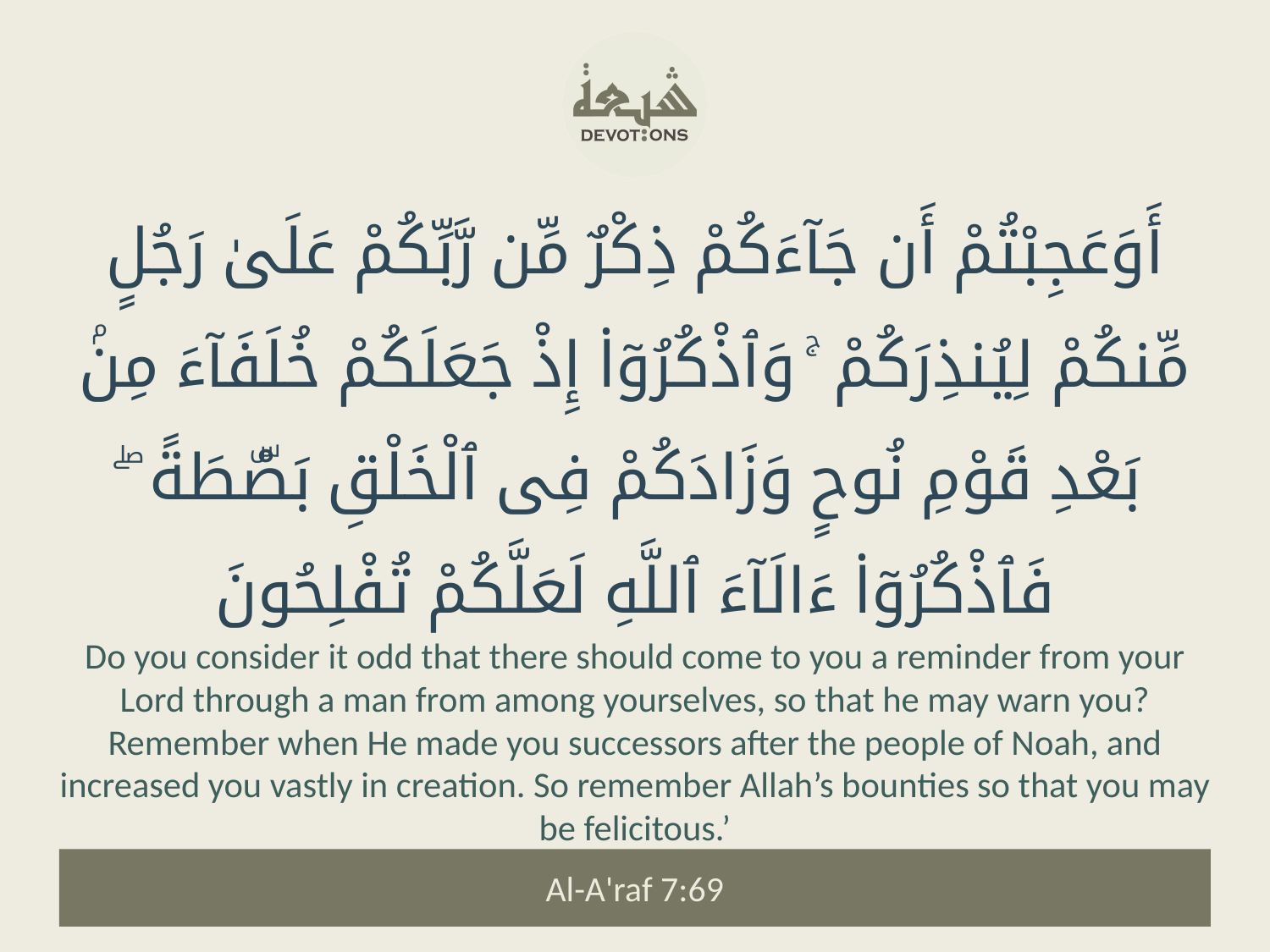

أَوَعَجِبْتُمْ أَن جَآءَكُمْ ذِكْرٌ مِّن رَّبِّكُمْ عَلَىٰ رَجُلٍ مِّنكُمْ لِيُنذِرَكُمْ ۚ وَٱذْكُرُوٓا۟ إِذْ جَعَلَكُمْ خُلَفَآءَ مِنۢ بَعْدِ قَوْمِ نُوحٍ وَزَادَكُمْ فِى ٱلْخَلْقِ بَصْۜطَةً ۖ فَٱذْكُرُوٓا۟ ءَالَآءَ ٱللَّهِ لَعَلَّكُمْ تُفْلِحُونَ
Do you consider it odd that there should come to you a reminder from your Lord through a man from among yourselves, so that he may warn you? Remember when He made you successors after the people of Noah, and increased you vastly in creation. So remember Allah’s bounties so that you may be felicitous.’
Al-A'raf 7:69